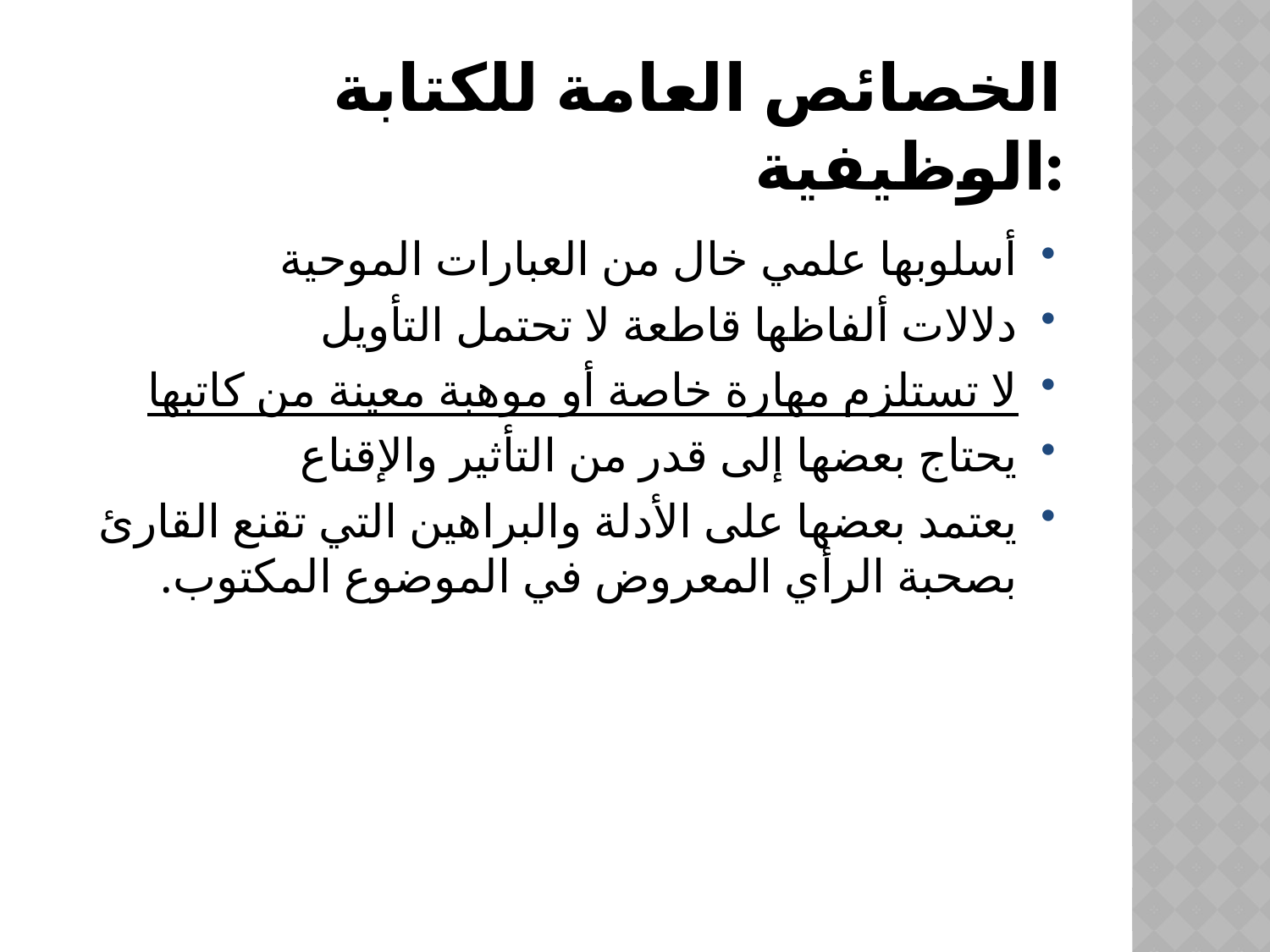

# الخصائص العامة للكتابة الوظيفية:
أسلوبها علمي خال من العبارات الموحية
دلالات ألفاظها قاطعة لا تحتمل التأويل
لا تستلزم مهارة خاصة أو موهبة معينة من كاتبها
يحتاج بعضها إلى قدر من التأثير والإقناع
يعتمد بعضها على الأدلة والبراهين التي تقنع القارئ بصحبة الرأي المعروض في الموضوع المكتوب.